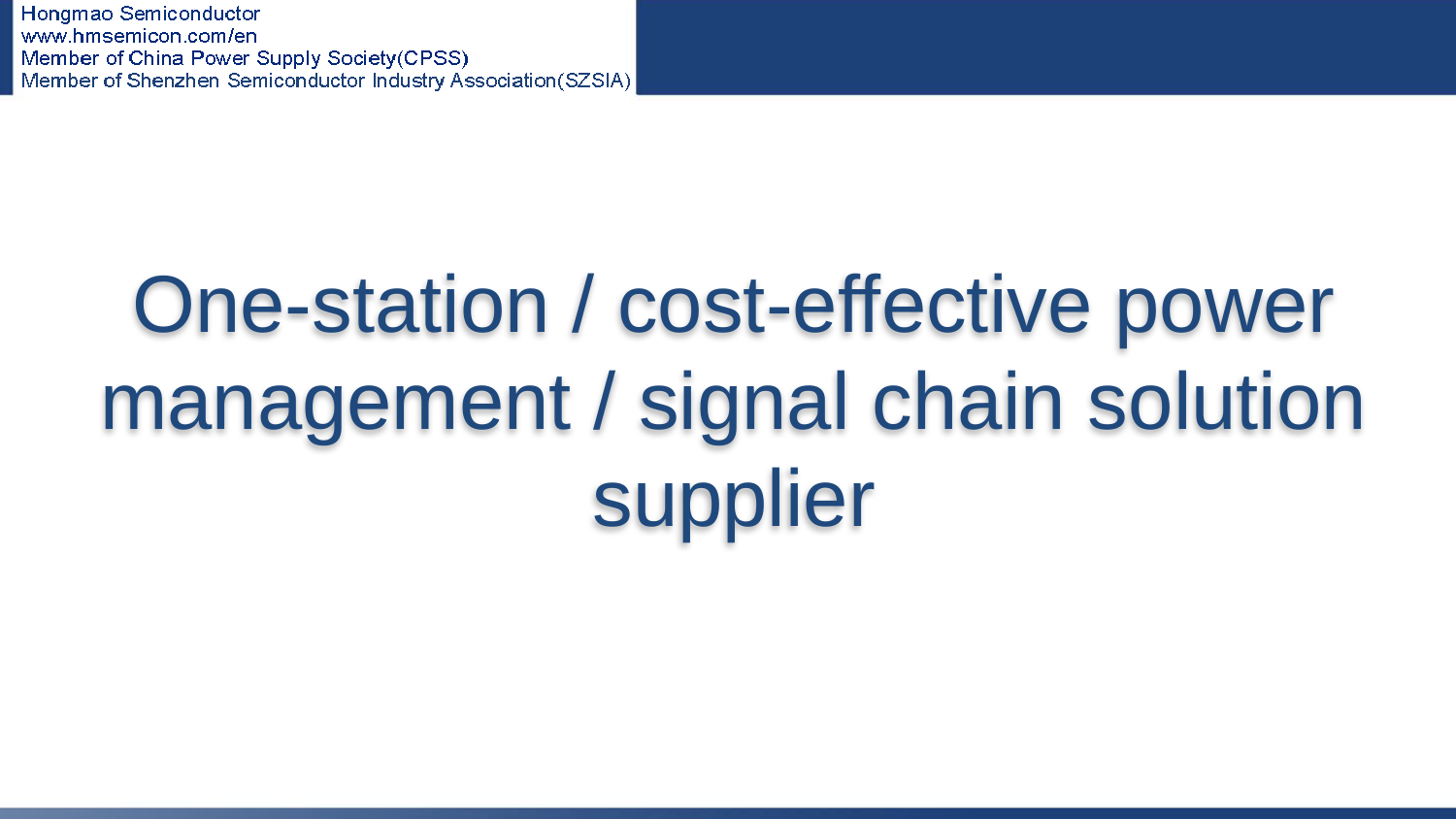

# One-station / cost-effective power management / signal chain solution supplier